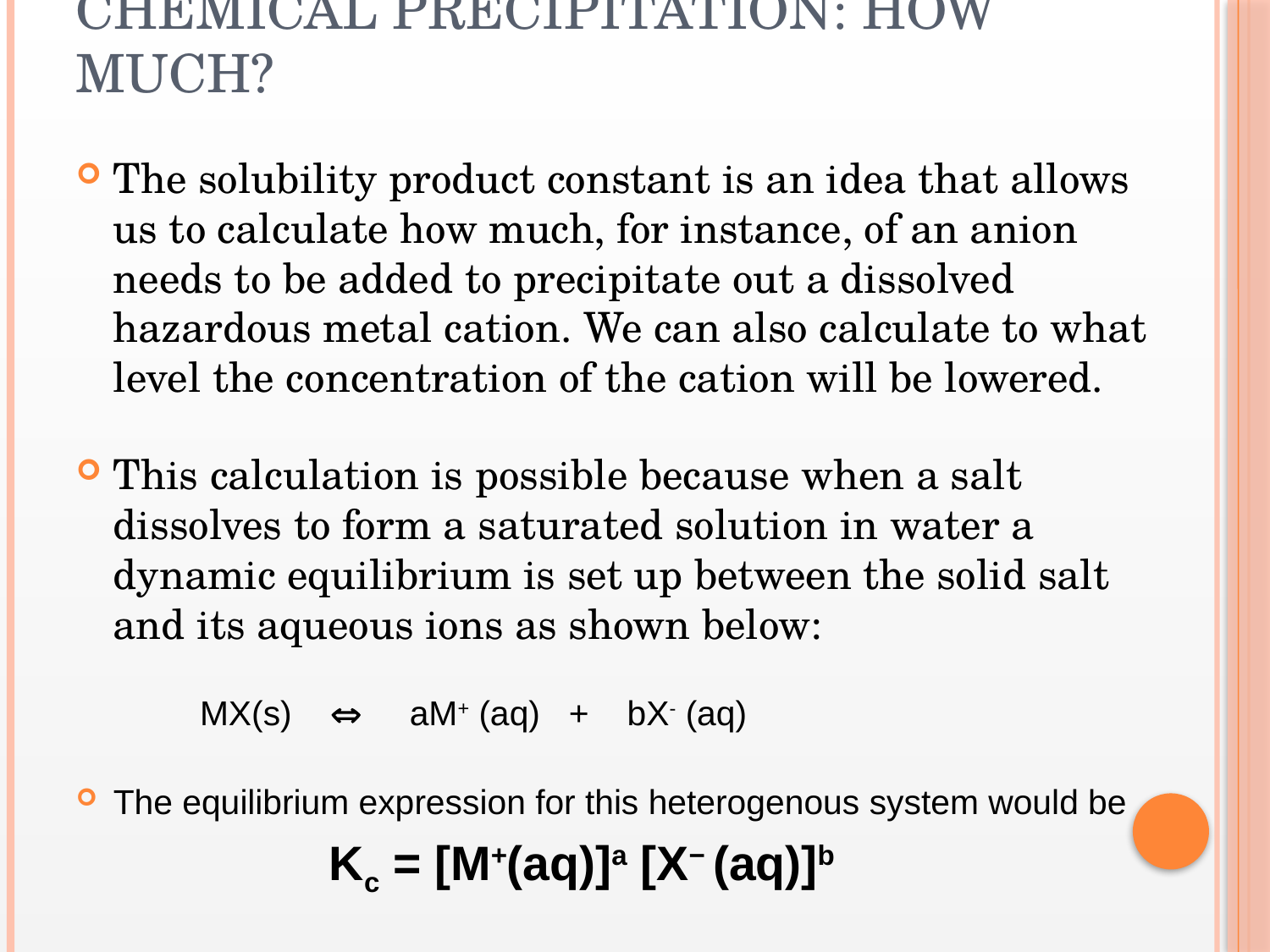

# Chemical precipitation: how much?
The solubility product constant is an idea that allows us to calculate how much, for instance, of an anion needs to be added to precipitate out a dissolved hazardous metal cation. We can also calculate to what level the concentration of the cation will be lowered.

This calculation is possible because when a salt dissolves to form a saturated solution in water a dynamic equilibrium is set up between the solid salt and its aqueous ions as shown below:

             MX(s)    ⇔     aM+ (aq)   +    bX- (aq)

The equilibrium expression for this heterogenous system would be
                   Kc = [M+(aq)]a [X− (aq)]b